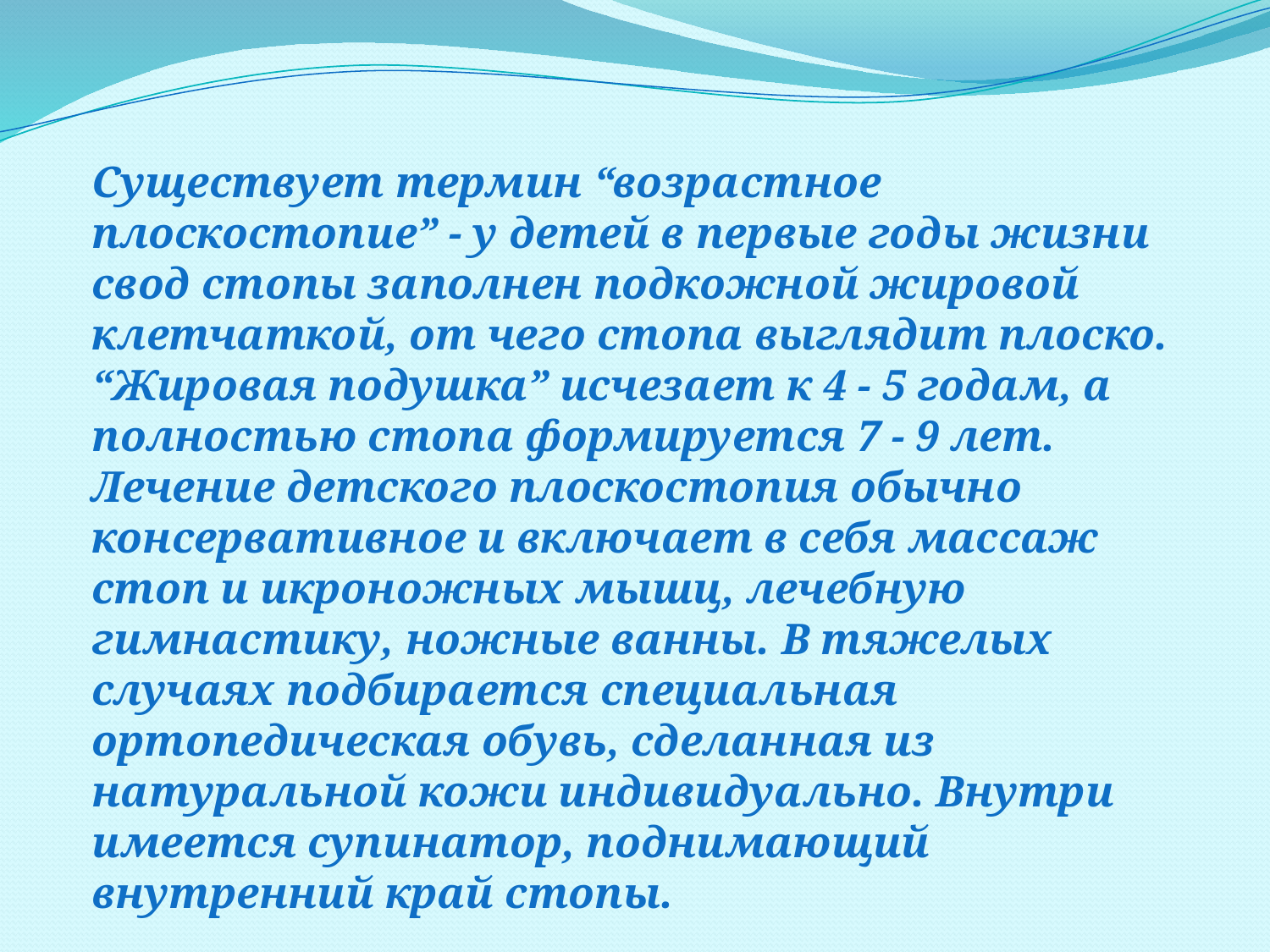

Существует термин “возрастное плоскостопие” - у детей в первые годы жизни свод стопы заполнен подкожной жировой клетчаткой, от чего стопа выглядит плоско. “Жировая подушка” исчезает к 4 - 5 годам, а полностью стопа формируется 7 - 9 лет. Лечение детского плоскостопия обычно консервативное и включает в себя массаж стоп и икроножных мышц, лечебную гимнастику, ножные ванны. В тяжелых случаях подбирается специальная ортопедическая обувь, сделанная из натуральной кожи индивидуально. Внутри имеется супинатор, поднимающий внутренний край стопы.